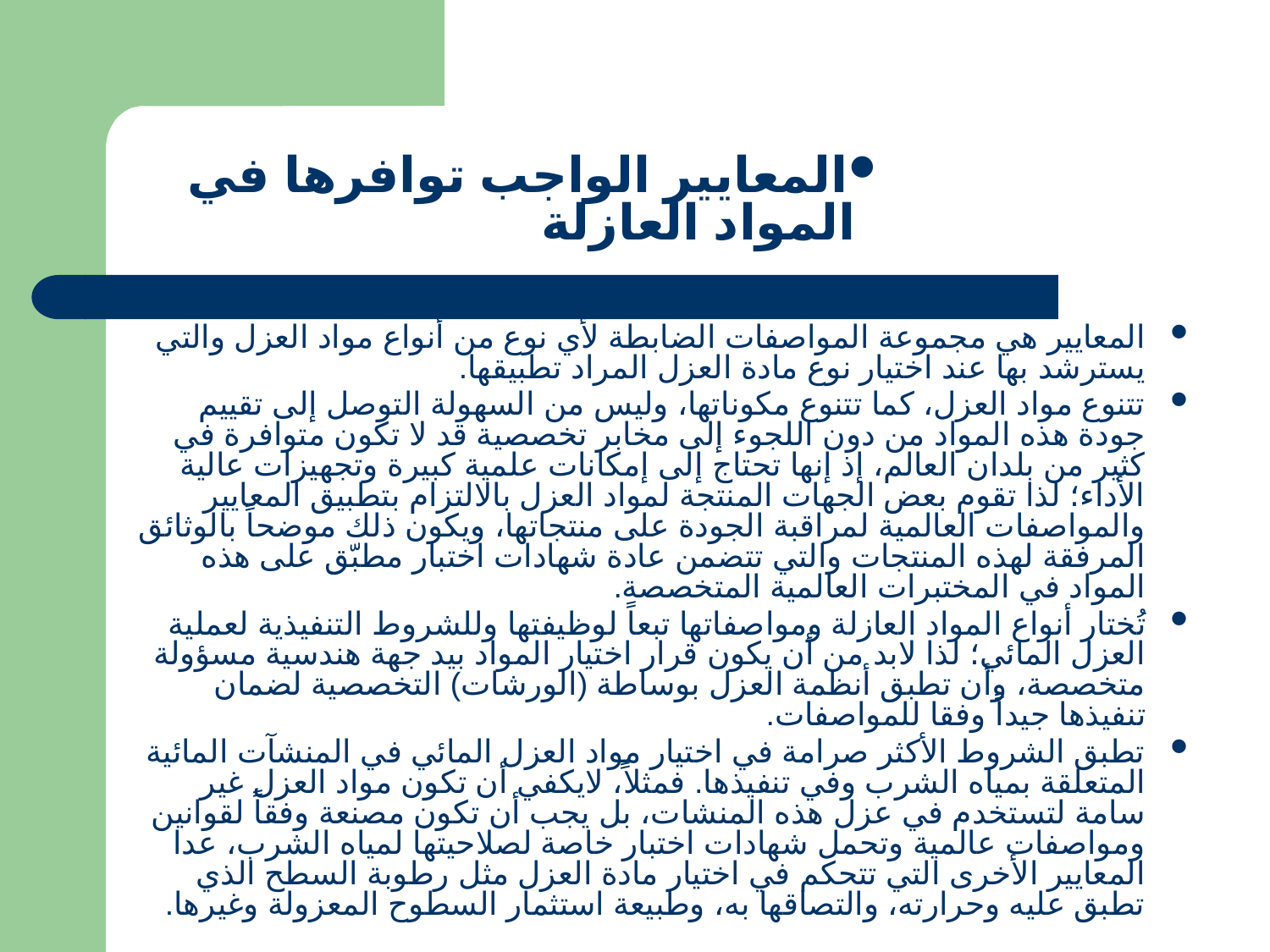

المعايير الواجب توافرها في المواد العازلة
المعايير هي مجموعة المواصفات الضابطة لأي نوع من أنواع مواد العزل والتي يسترشد بها عند اختيار نوع مادة العزل المراد تطبيقها.
تتنوع مواد العزل، كما تتنوع مكوناتها، وليس من السهولة التوصل إلى تقييم جودة هذه المواد من دون اللجوء إلى مخابر تخصصية قد لا تكون متوافرة في كثير من بلدان العالم، إذ إنها تحتاج إلى إمكانات علمية كبيرة وتجهيزات عالية الأداء؛ لذا تقوم بعض الجهات المنتجة لمواد العزل بالالتزام بتطبيق المعايير والمواصفات العالمية لمراقبة الجودة على منتجاتها، ويكون ذلك موضحاً بالوثائق المرفقة لهذه المنتجات والتي تتضمن عادة شهادات اختبار مطبّق على هذه المواد في المختبرات العالمية المتخصصة.
تُختار أنواع المواد العازلة ومواصفاتها تبعاً لوظيفتها وللشروط التنفيذية لعملية العزل المائي؛ لذا لابد من أن يكون قرار اختيار المواد بيد جهة هندسية مسؤولة متخصصة، وأن تطبق أنظمة العزل بوساطة (الورشات) التخصصية لضمان تنفيذها جيداً وفقا للمواصفات.
تطبق الشروط الأكثر صرامة في اختيار مواد العزل المائي في المنشآت المائية المتعلقة بمياه الشرب وفي تنفيذها. فمثلاً، لايكفي أن تكون مواد العزل غير سامة لتستخدم في عزل هذه المنشات، بل يجب أن تكون مصنعة وفقاً لقوانين ومواصفات عالمية وتحمل شهادات اختبار خاصة لصلاحيتها لمياه الشرب، عدا المعايير الأخرى التي تتحكم في اختيار مادة العزل مثل رطوبة السطح الذي تطبق عليه وحرارته، والتصاقها به، وطبيعة استثمار السطوح المعزولة وغيرها.